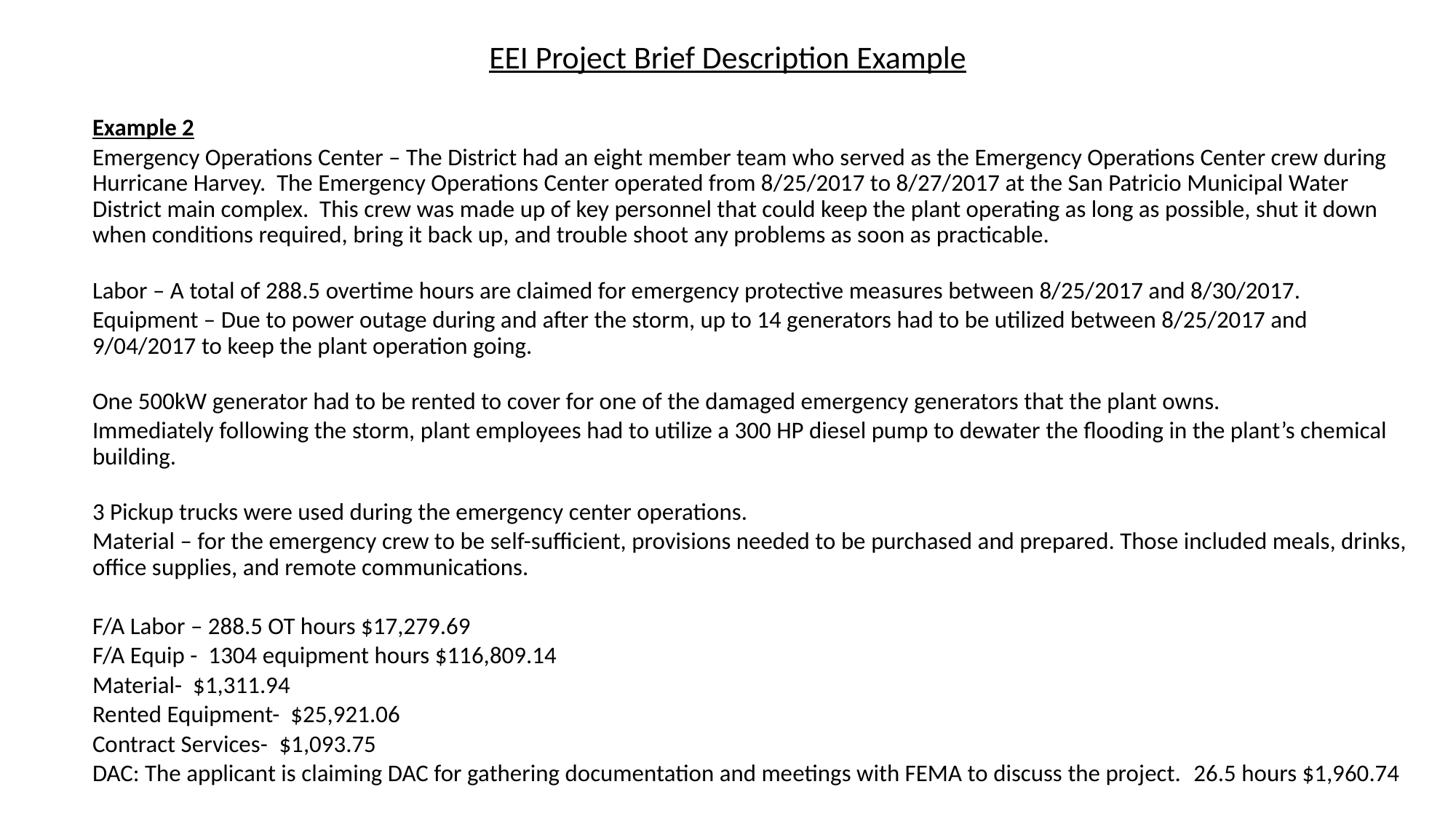

# EEI Project Brief Description Example

Example 2
Emergency Operations Center – The District had an eight member team who served as the Emergency Operations Center crew during Hurricane Harvey.  The Emergency Operations Center operated from 8/25/2017 to 8/27/2017 at the San Patricio Municipal Water District main complex.  This crew was made up of key personnel that could keep the plant operating as long as possible, shut it down when conditions required, bring it back up, and trouble shoot any problems as soon as practicable.
Labor – A total of 288.5 overtime hours are claimed for emergency protective measures between 8/25/2017 and 8/30/2017.
Equipment – Due to power outage during and after the storm, up to 14 generators had to be utilized between 8/25/2017 and 9/04/2017 to keep the plant operation going.
One 500kW generator had to be rented to cover for one of the damaged emergency generators that the plant owns.
Immediately following the storm, plant employees had to utilize a 300 HP diesel pump to dewater the flooding in the plant’s chemical building.
3 Pickup trucks were used during the emergency center operations.
Material – for the emergency crew to be self-sufficient, provisions needed to be purchased and prepared. Those included meals, drinks, office supplies, and remote communications.

F/A Labor – 288.5 OT hours $17,279.69
F/A Equip -  1304 equipment hours $116,809.14
Material-  $1,311.94
Rented Equipment-  $25,921.06
Contract Services-  $1,093.75
DAC: The applicant is claiming DAC for gathering documentation and meetings with FEMA to discuss the project.  26.5 hours $1,960.74